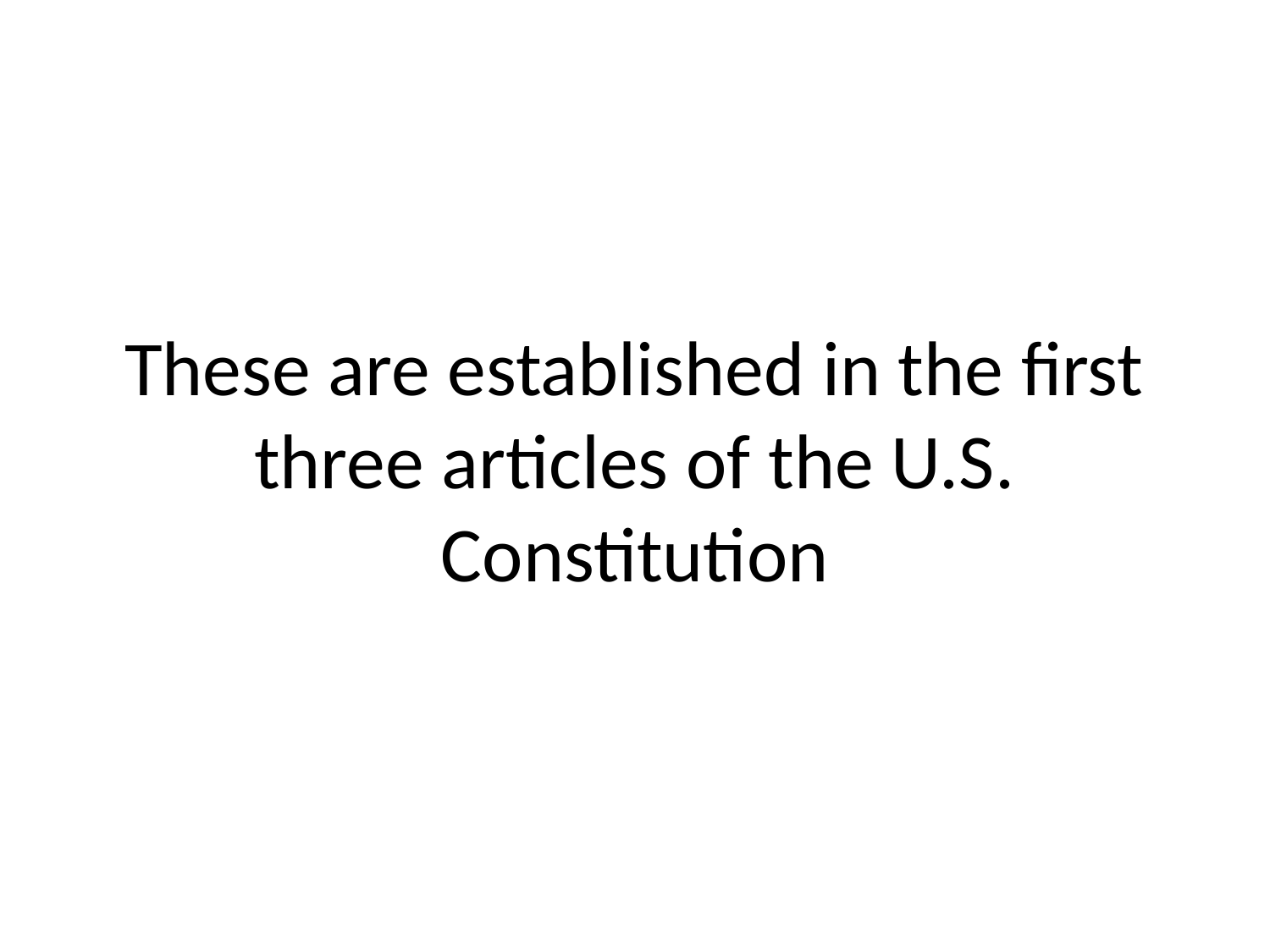

# These are established in the first three articles of the U.S. Constitution